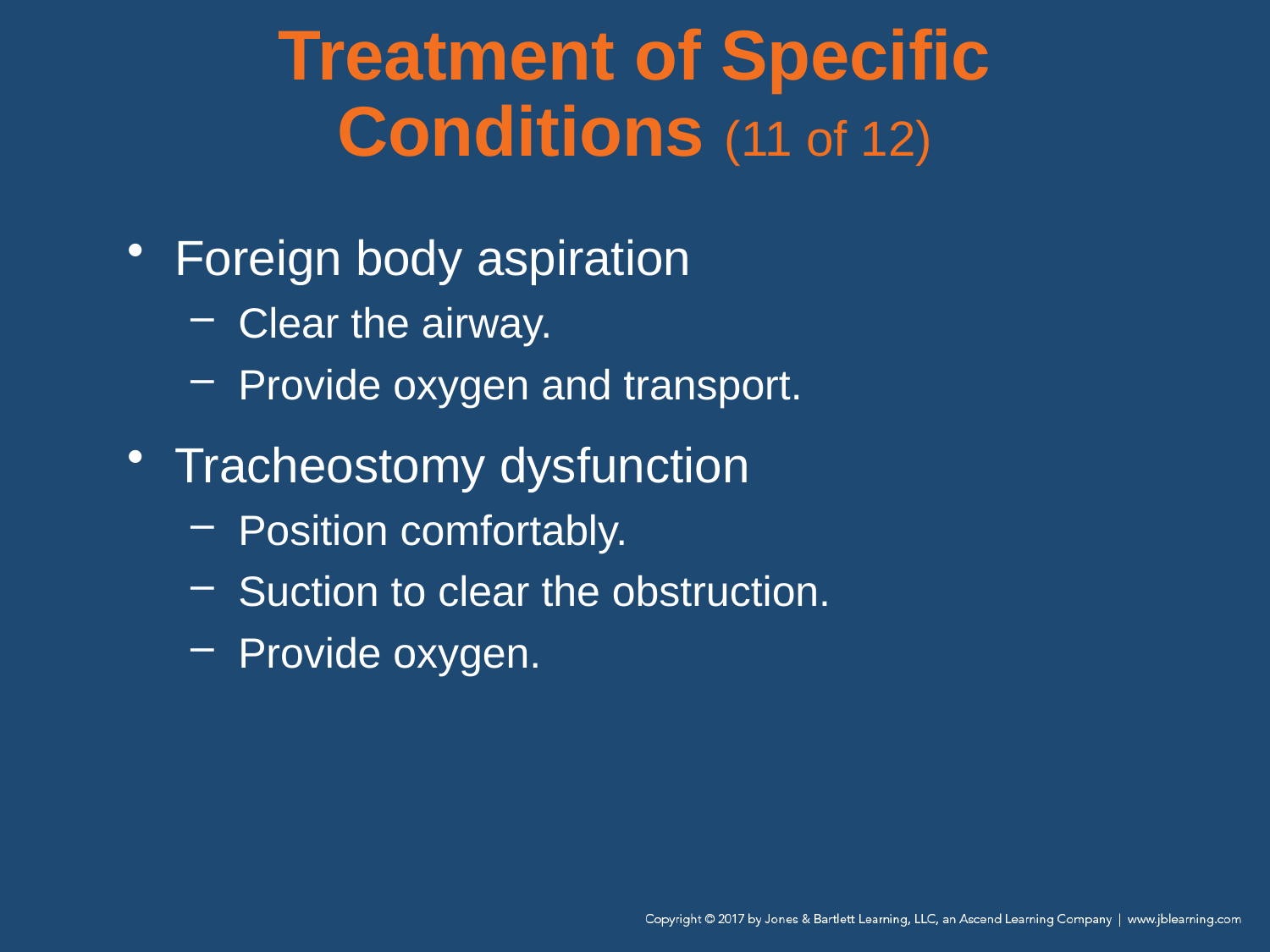

# Treatment of Specific Conditions (11 of 12)
Foreign body aspiration
Clear the airway.
Provide oxygen and transport.
Tracheostomy dysfunction
Position comfortably.
Suction to clear the obstruction.
Provide oxygen.